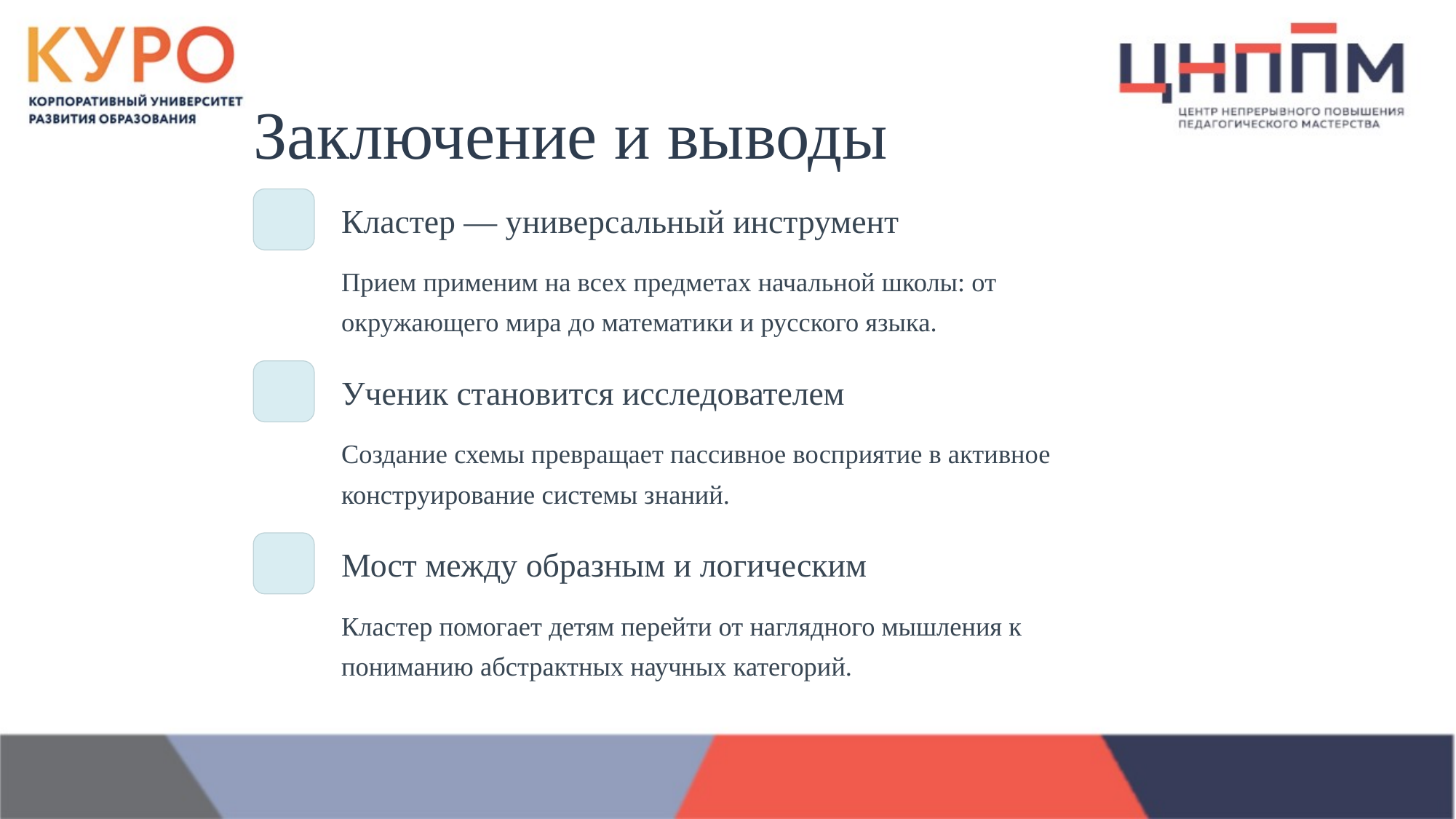

Заключение и выводы

Кластер — универсальный инструмент
Прием применим на всех предметах начальной школы: от окружающего мира до математики и русского языка.

Ученик становится исследователем
Создание схемы превращает пассивное восприятие в активное конструирование системы знаний.

Мост между образным и логическим
Кластер помогает детям перейти от наглядного мышления к пониманию абстрактных научных категорий.